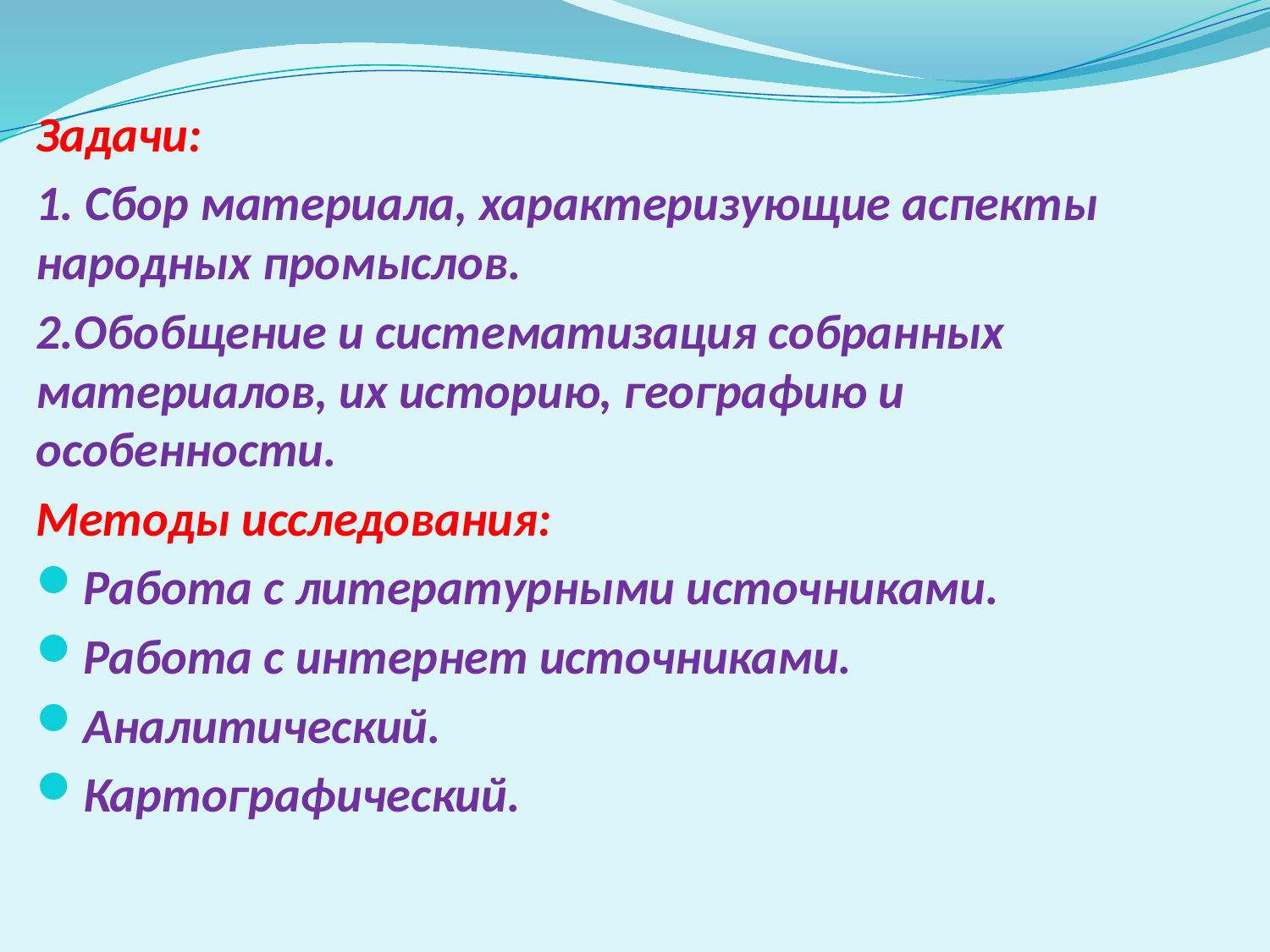

#
Задачи:
1. Сбор материала, характеризующие аспекты народных промыслов.
2.Обобщение и систематизация собранных материалов, их историю, географию и особенности.
Методы исследования:
Работа с литературными источниками.
Работа с интернет источниками.
Аналитический.
Картографический.